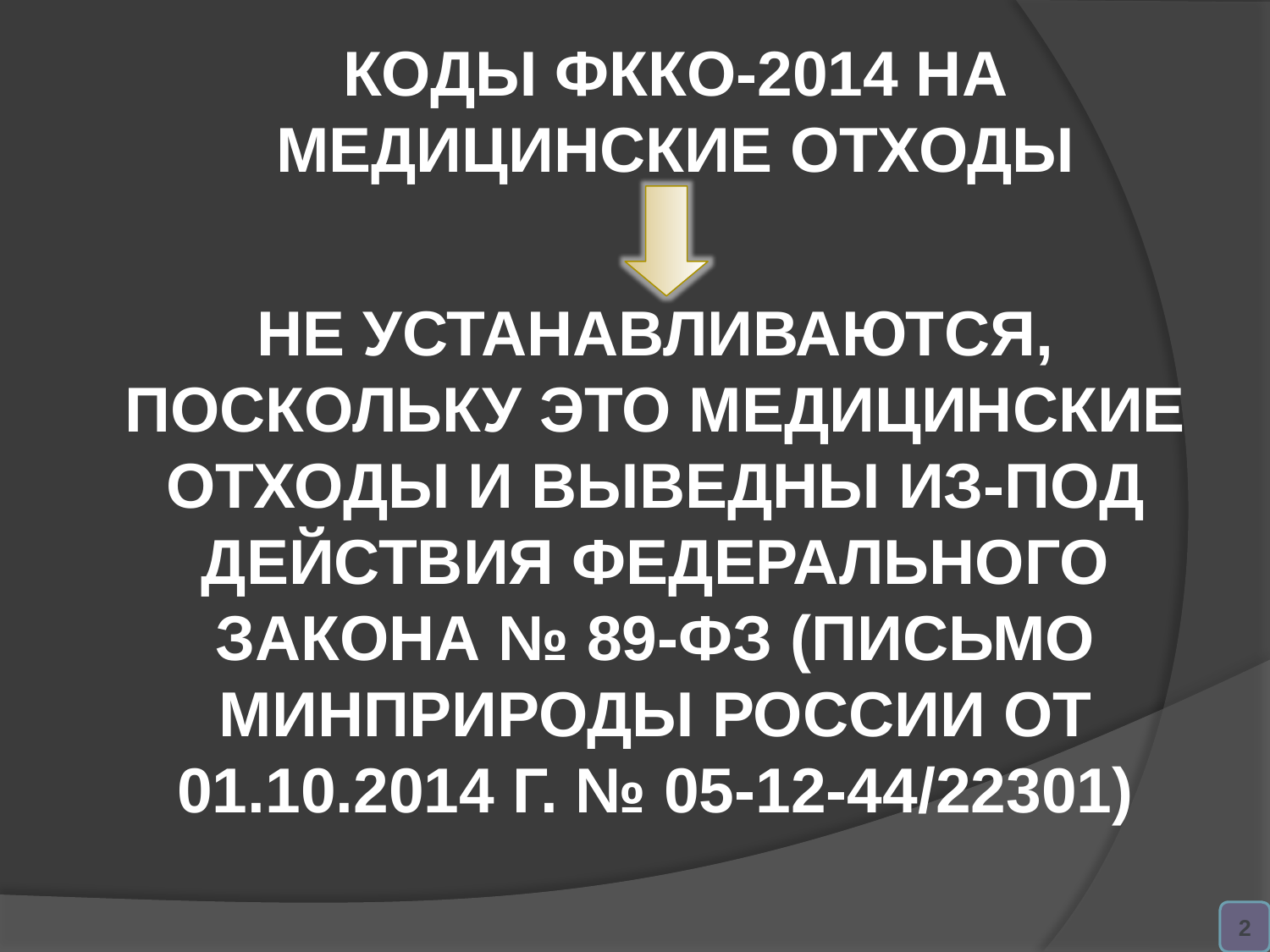

КОДЫ ФККО-2014 НА МЕДИЦИНСКИЕ ОТХОДЫ

НЕ УСТАНАВЛИВАЮТСЯ, ПОСКОЛЬКУ ЭТО МЕДИЦИНСКИЕ ОТХОДЫ И ВЫВЕДНЫ ИЗ-ПОД ДЕЙСТВИЯ ФЕДЕРАЛЬНОГО ЗАКОНА № 89-ФЗ (ПИСЬМО МИНПРИРОДЫ РОССИИ ОТ 01.10.2014 Г. № 05-12-44/22301)
2